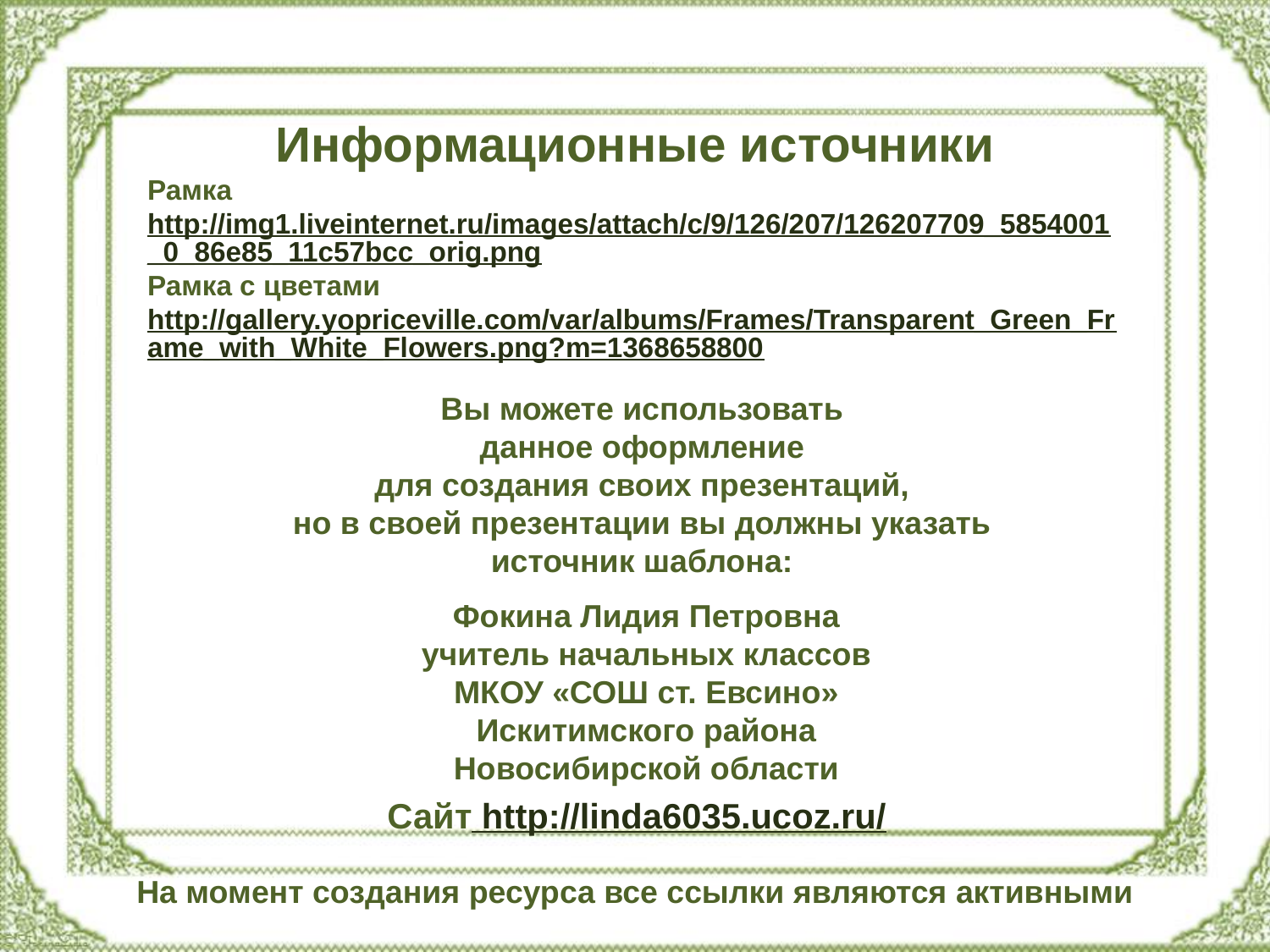

Информационные источники
Рамка http://img1.liveinternet.ru/images/attach/c/9/126/207/126207709_5854001_0_86e85_11c57bcc_orig.png
Рамка с цветами http://gallery.yopriceville.com/var/albums/Frames/Transparent_Green_Frame_with_White_Flowers.png?m=1368658800
Вы можете использовать
данное оформление
для создания своих презентаций,
но в своей презентации вы должны указать
источник шаблона:

Фокина Лидия Петровна
учитель начальных классов
МКОУ «СОШ ст. Евсино»
Искитимского района
Новосибирской области
Сайт http://linda6035.ucoz.ru/
На момент создания ресурса все ссылки являются активными